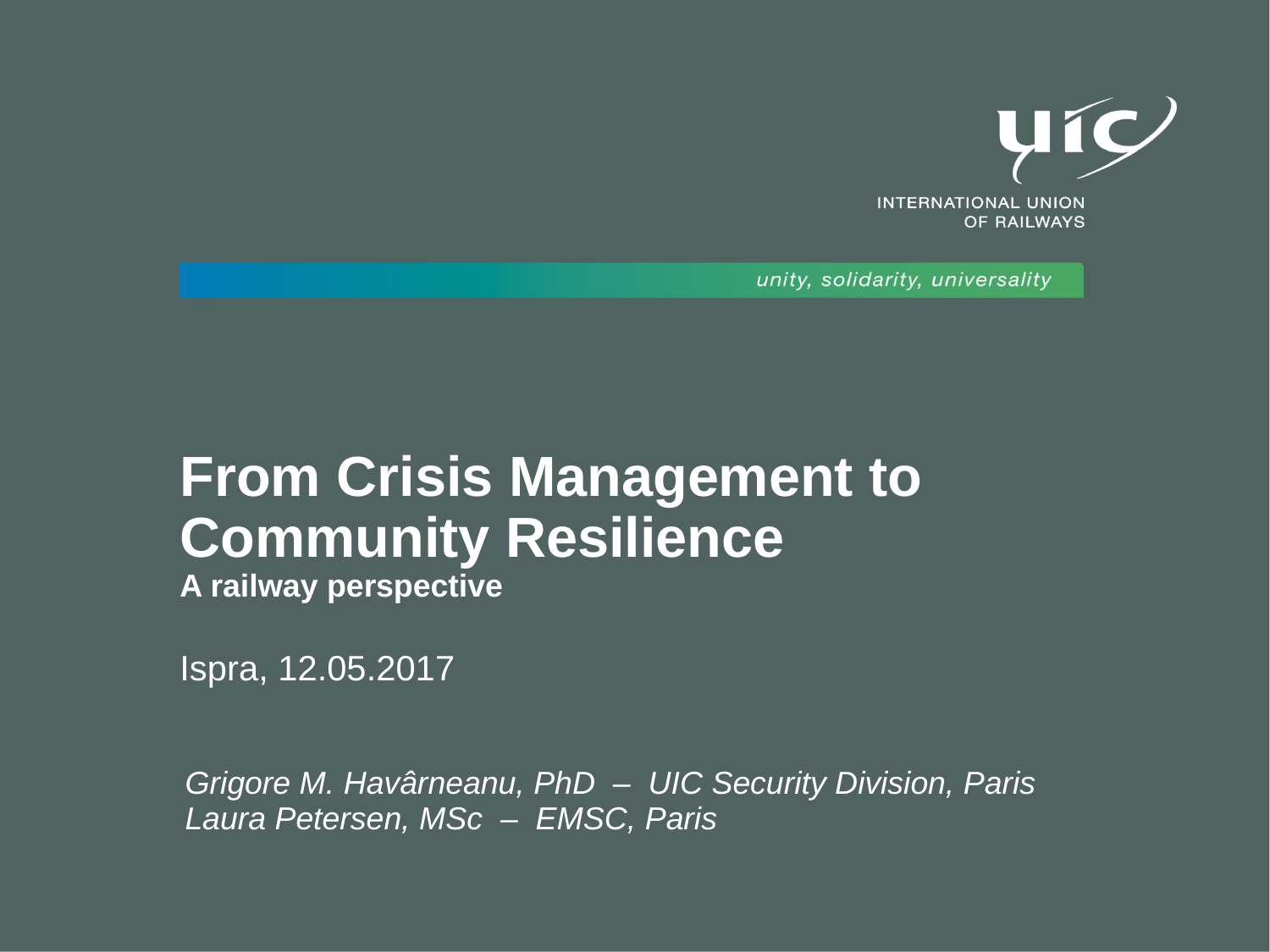

# From Crisis Management to Community Resilience A railway perspective
Ispra, 12.05.2017
Grigore M. Havârneanu, PhD  –  UIC Security Division, Paris
Laura Petersen, MSc  –  EMSC, Paris